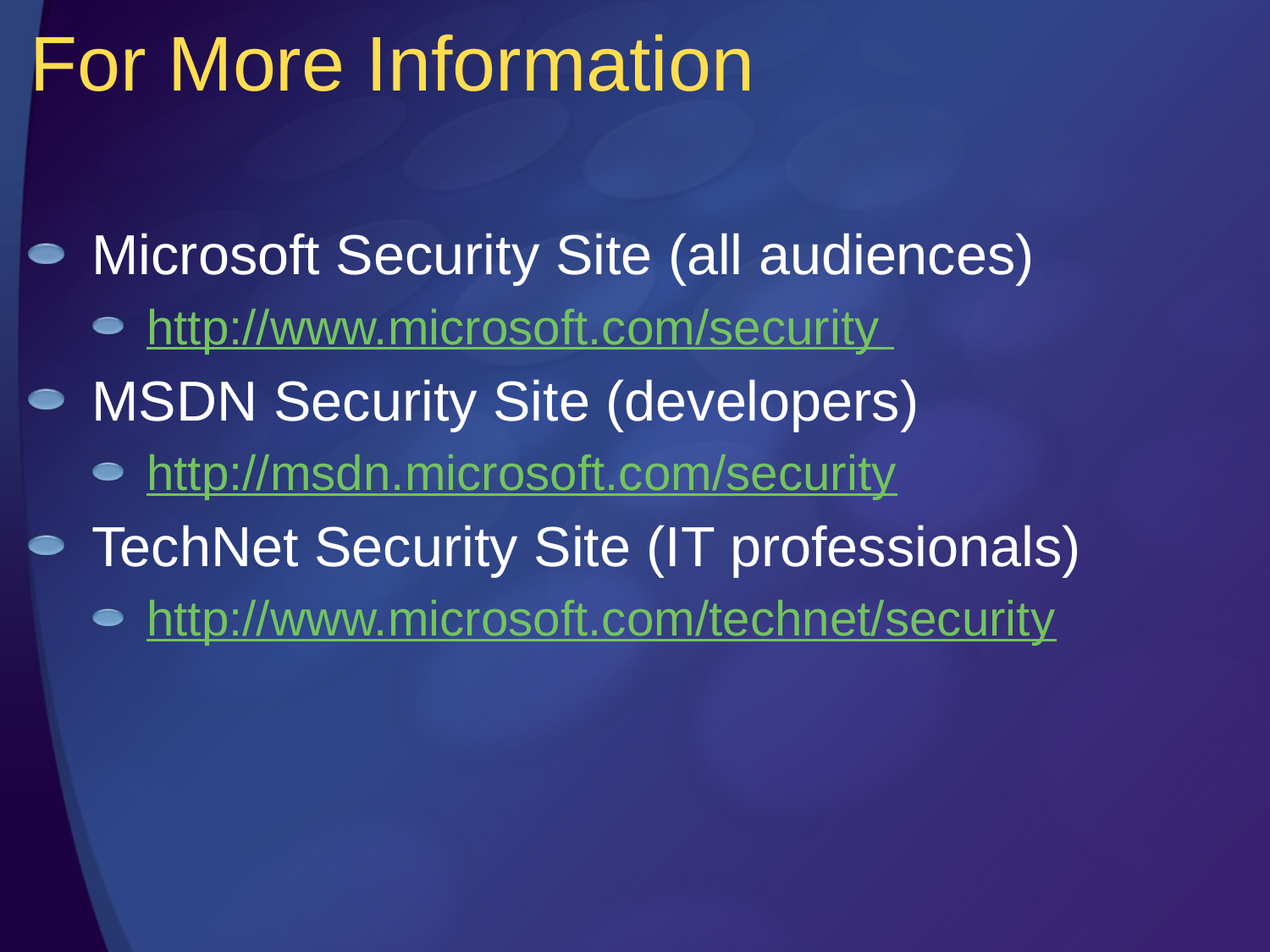

# For More Information
Microsoft Security Site (all audiences)
http://www.microsoft.com/security
MSDN Security Site (developers)
http://msdn.microsoft.com/security
TechNet Security Site (IT professionals)
http://www.microsoft.com/technet/security